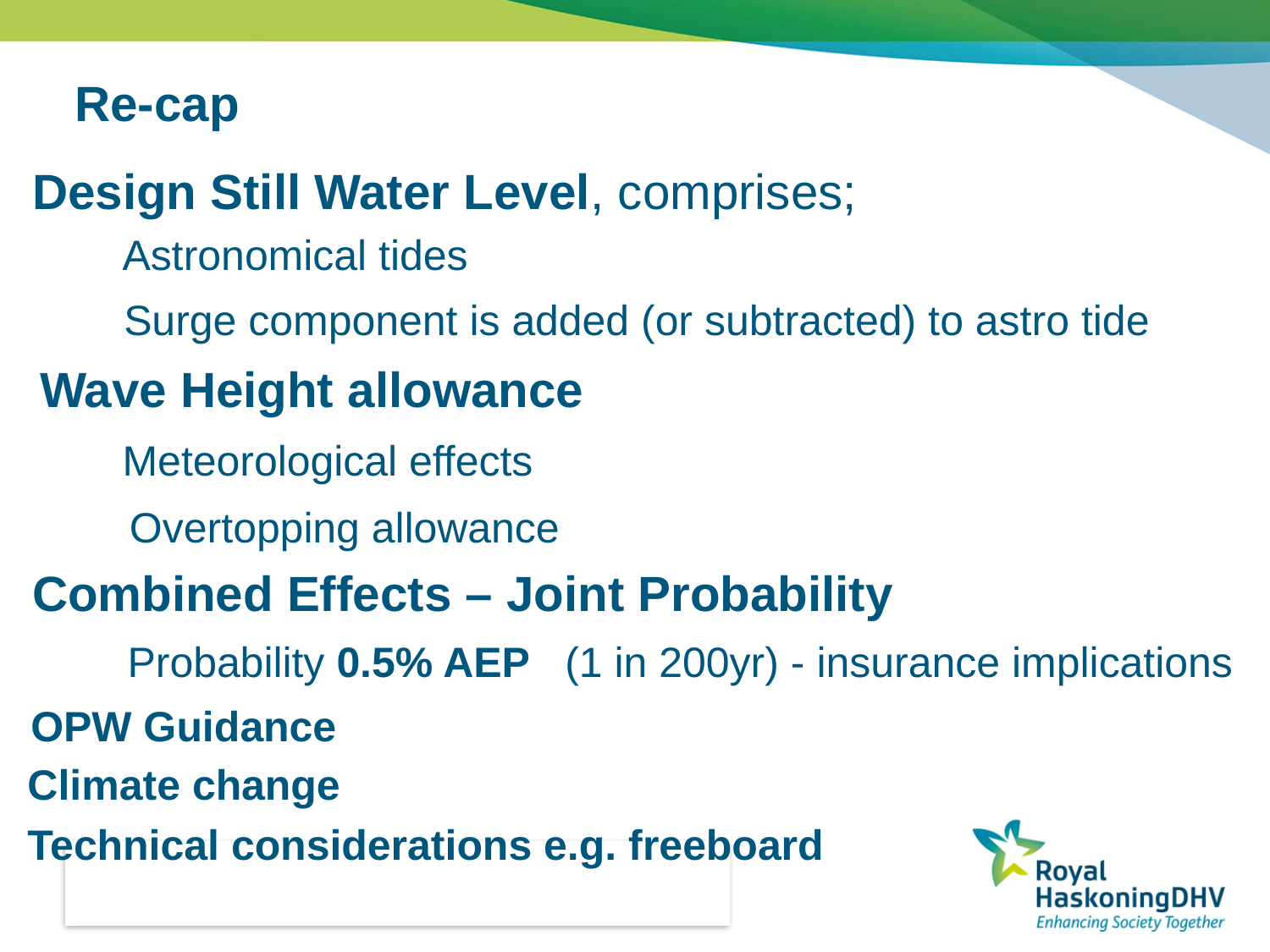

# Re-cap
Design Still Water Level, comprises;
Astronomical tides
Surge component is added (or subtracted) to astro tide
Wave Height allowance
Meteorological effects
Overtopping allowance
Combined Effects – Joint Probability
Probability 0.5% AEP   (1 in 200yr) - insurance implications
OPW Guidance
Climate change
Technical considerations e.g. freeboard